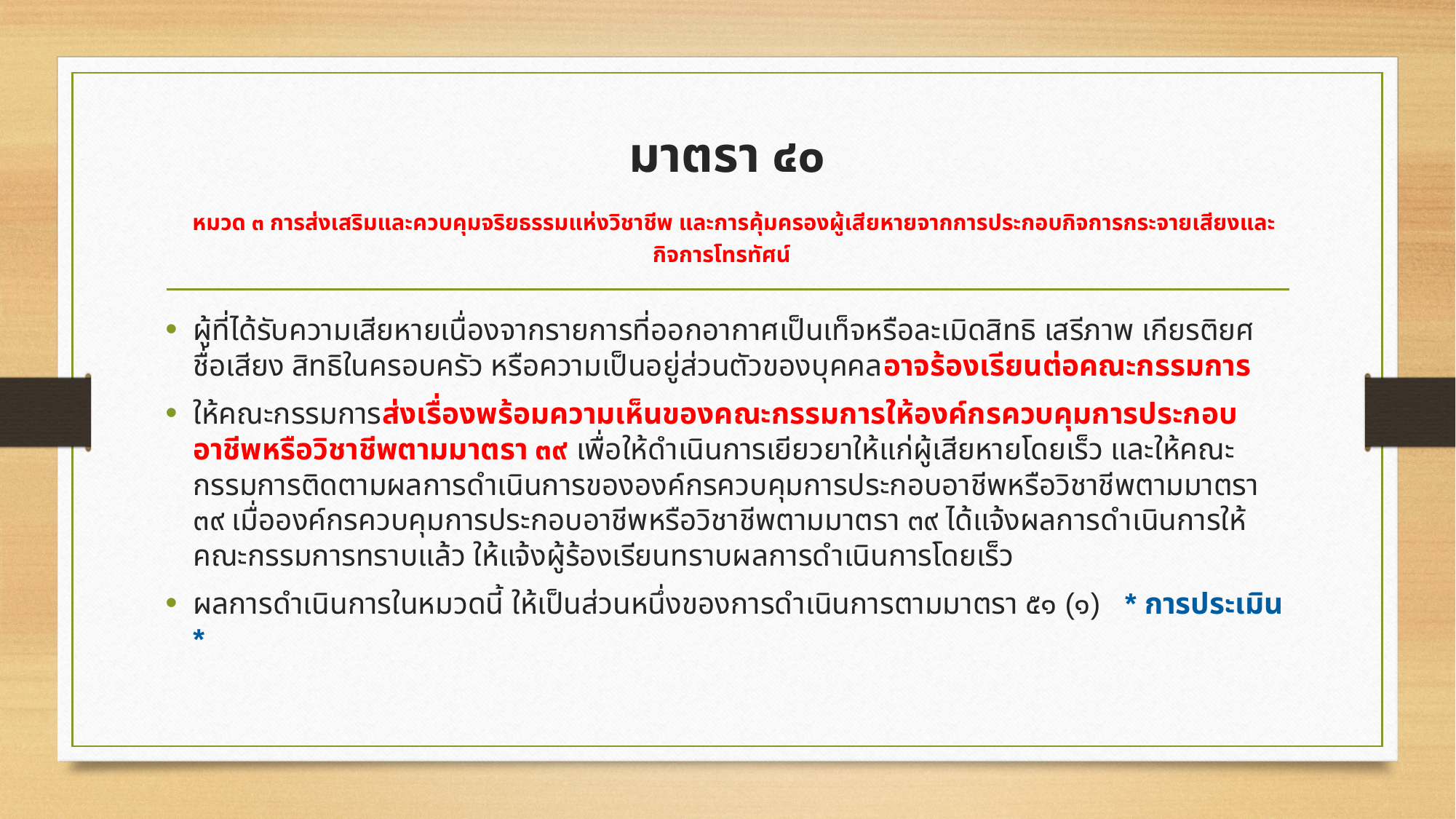

# มาตรา ๔๐ หมวด ๓ การส่งเสริมและควบคุมจริยธรรมแห่งวิชาชีพ และการคุ้มครองผู้เสียหายจากการประกอบกิจการกระจายเสียงและกิจการโทรทัศน์
ผู้ที่ได้รับความเสียหายเนื่องจากรายการที่ออกอากาศเป็นเท็จหรือละเมิดสิทธิ เสรีภาพ เกียรติยศ ชื่อเสียง สิทธิในครอบครัว หรือความเป็นอยู่ส่วนตัวของบุคคลอาจร้องเรียนต่อคณะกรรมการ
ให้คณะกรรมการส่งเรื่องพร้อมความเห็นของคณะกรรมการให้องค์กรควบคุมการประกอบอาชีพหรือวิชาชีพตามมาตรา ๓๙ เพื่อให้ดำเนินการเยียวยาให้แก่ผู้เสียหายโดยเร็ว และให้คณะกรรมการติดตามผลการดำเนินการขององค์กรควบคุมการประกอบอาชีพหรือวิชาชีพตามมาตรา ๓๙ เมื่อองค์กรควบคุมการประกอบอาชีพหรือวิชาชีพตามมาตรา ๓๙ ได้แจ้งผลการดำเนินการให้คณะกรรมการทราบแล้ว ให้แจ้งผู้ร้องเรียนทราบผลการดำเนินการโดยเร็ว
ผลการดำเนินการในหมวดนี้ ให้เป็นส่วนหนึ่งของการดำเนินการตามมาตรา ๕๑ (๑)   * การประเมิน *